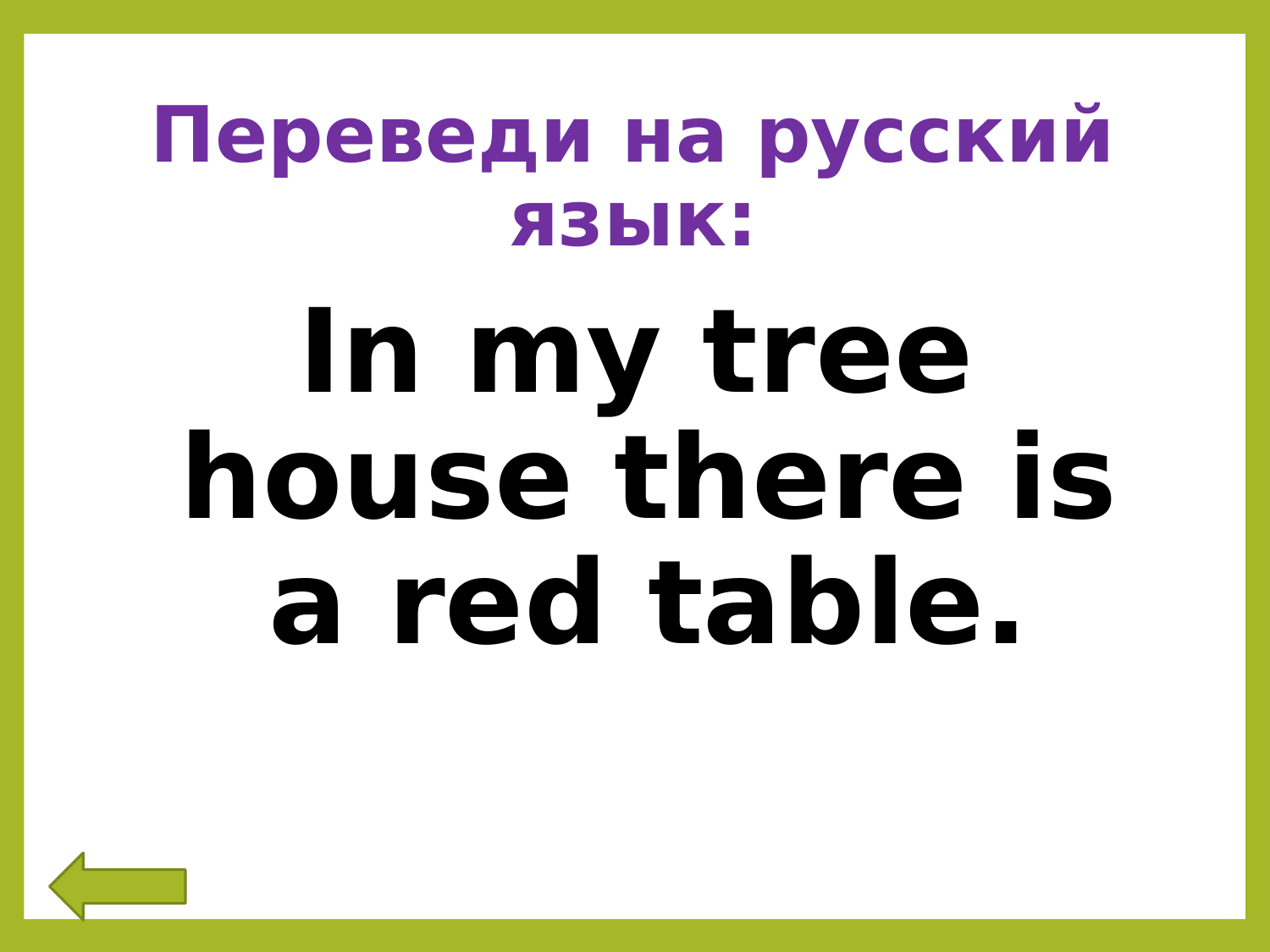

# Переведи на русский язык:
In my tree house there is a red table.